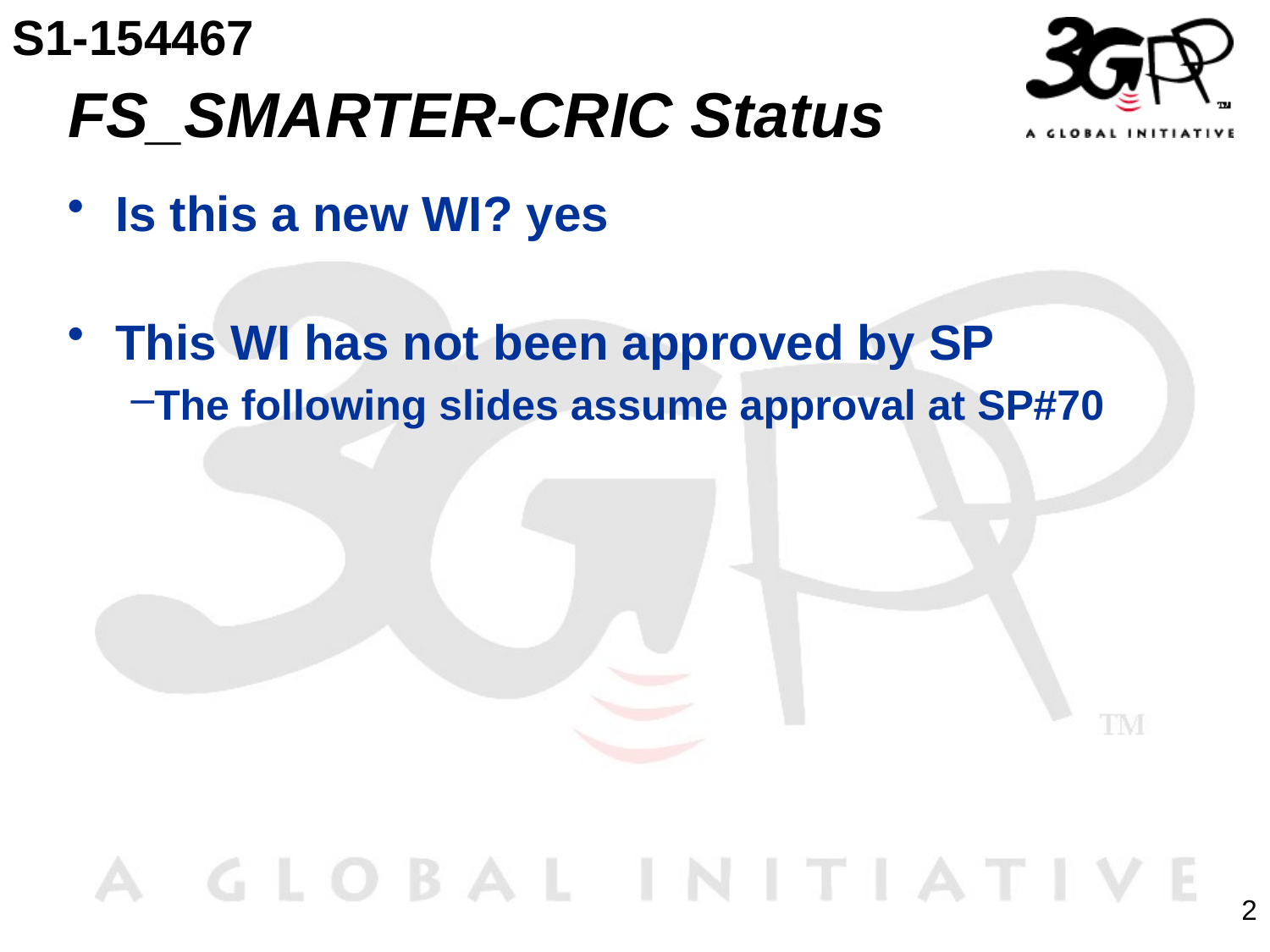

S1-154467
# FS_SMARTER-CRIC Status
Is this a new WI? yes

This WI has not been approved by SP
The following slides assume approval at SP#70
2